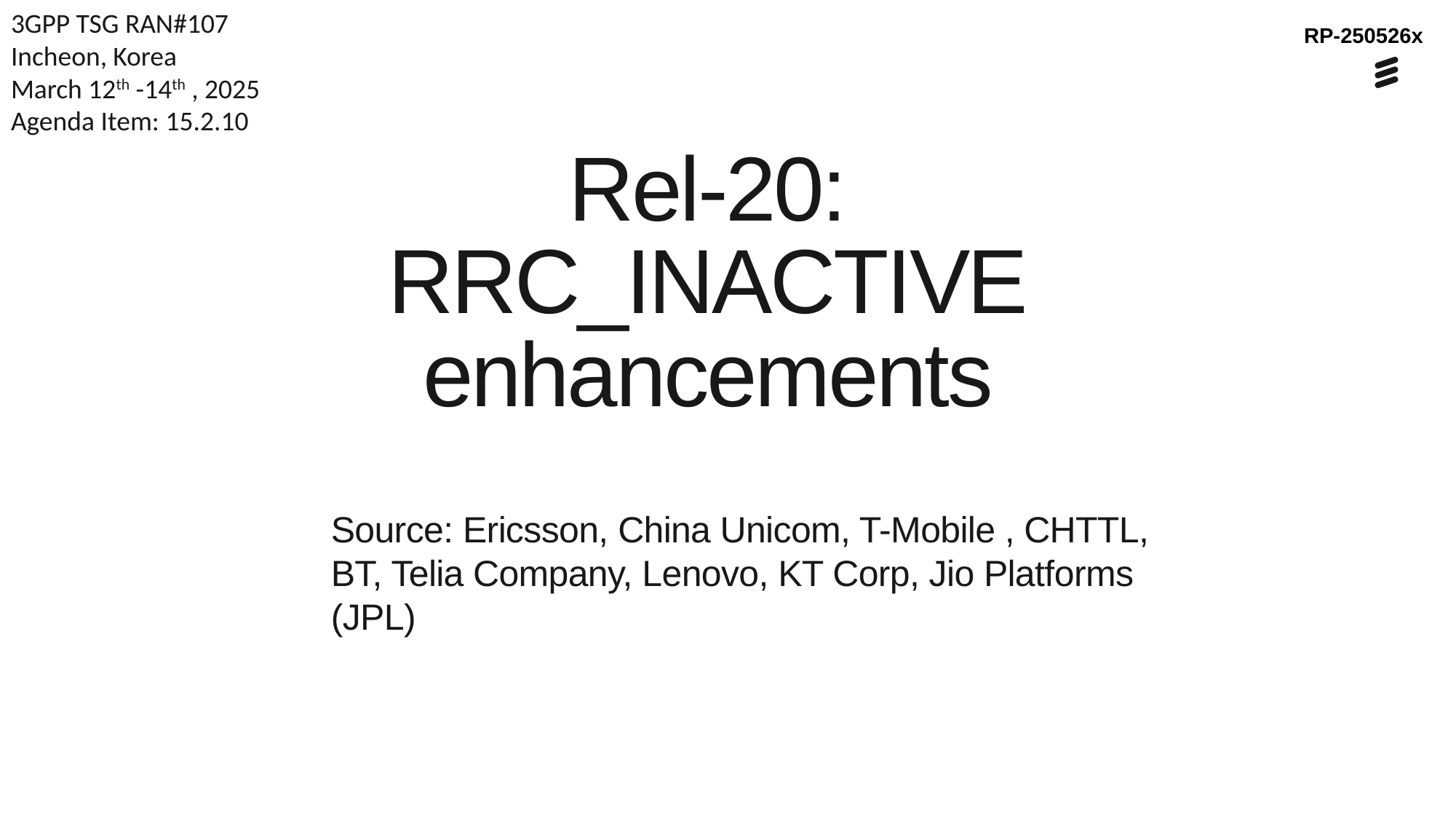

3GPP TSG RAN#107
Incheon, Korea
March 12th -14th , 2025
Agenda Item: 15.2.10
RP-250526x
# Rel-20: RRC_INACTIVE enhancements
Source: Ericsson, China Unicom, T-Mobile , CHTTL, BT, Telia Company, Lenovo, KT Corp, Jio Platforms (JPL)